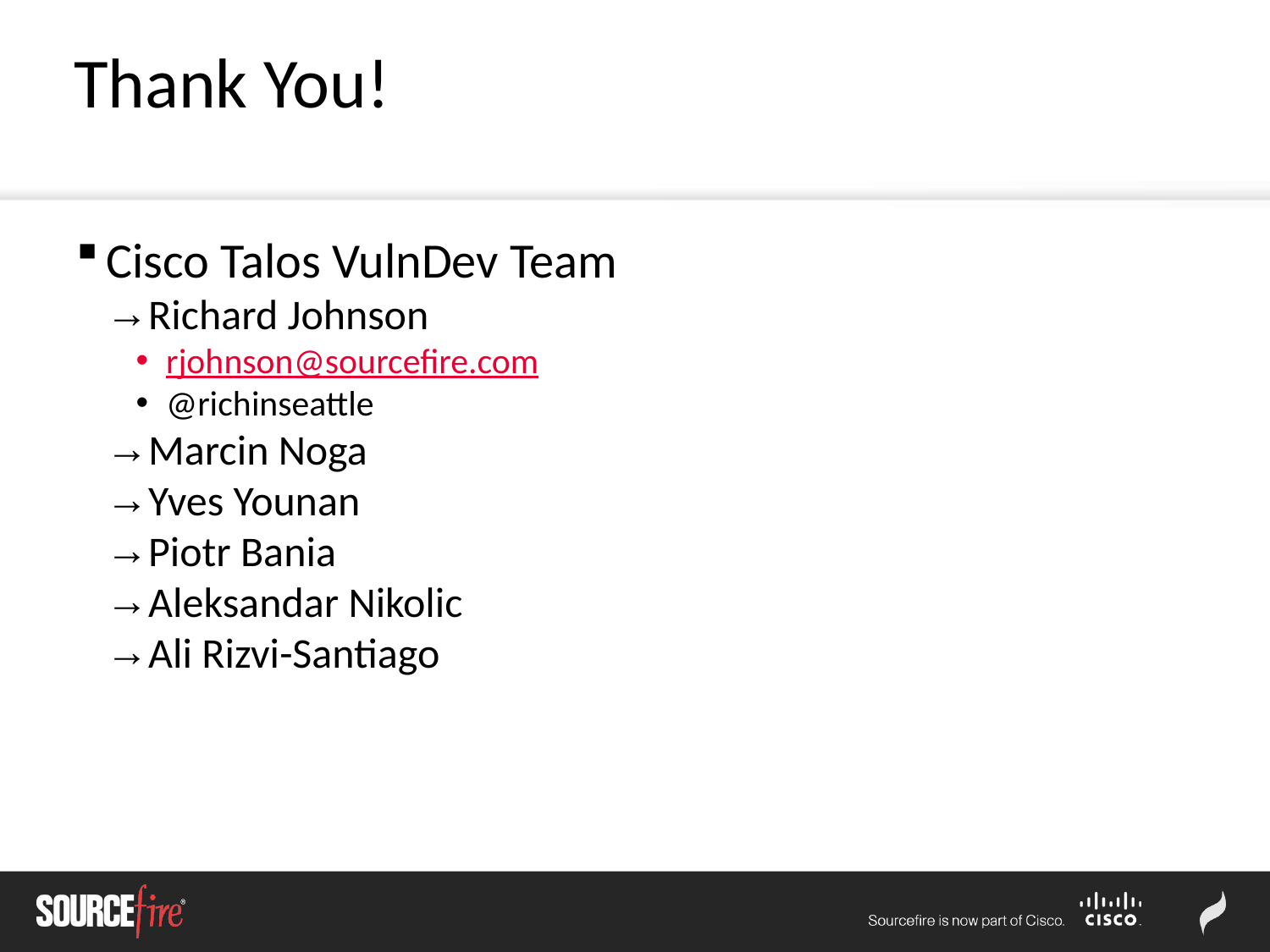

Thank You!
Cisco Talos VulnDev Team
Richard Johnson
rjohnson@sourcefire.com
@richinseattle
Marcin Noga
Yves Younan
Piotr Bania
Aleksandar Nikolic
Ali Rizvi-Santiago